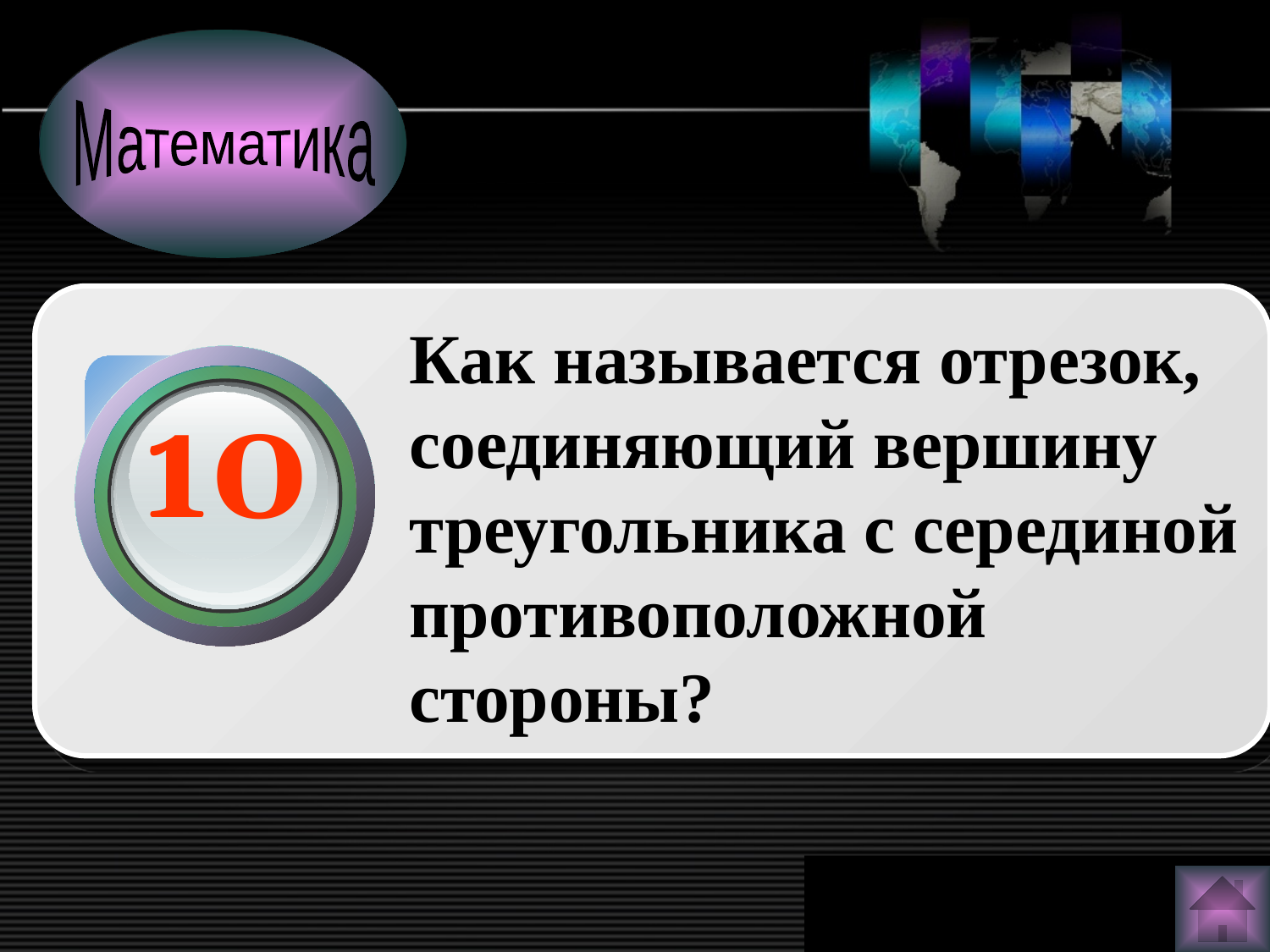

Математика

Как называется отрезок, соединяющий вершину треугольника с серединой противоположной стороны?

10

www.themegallery.com